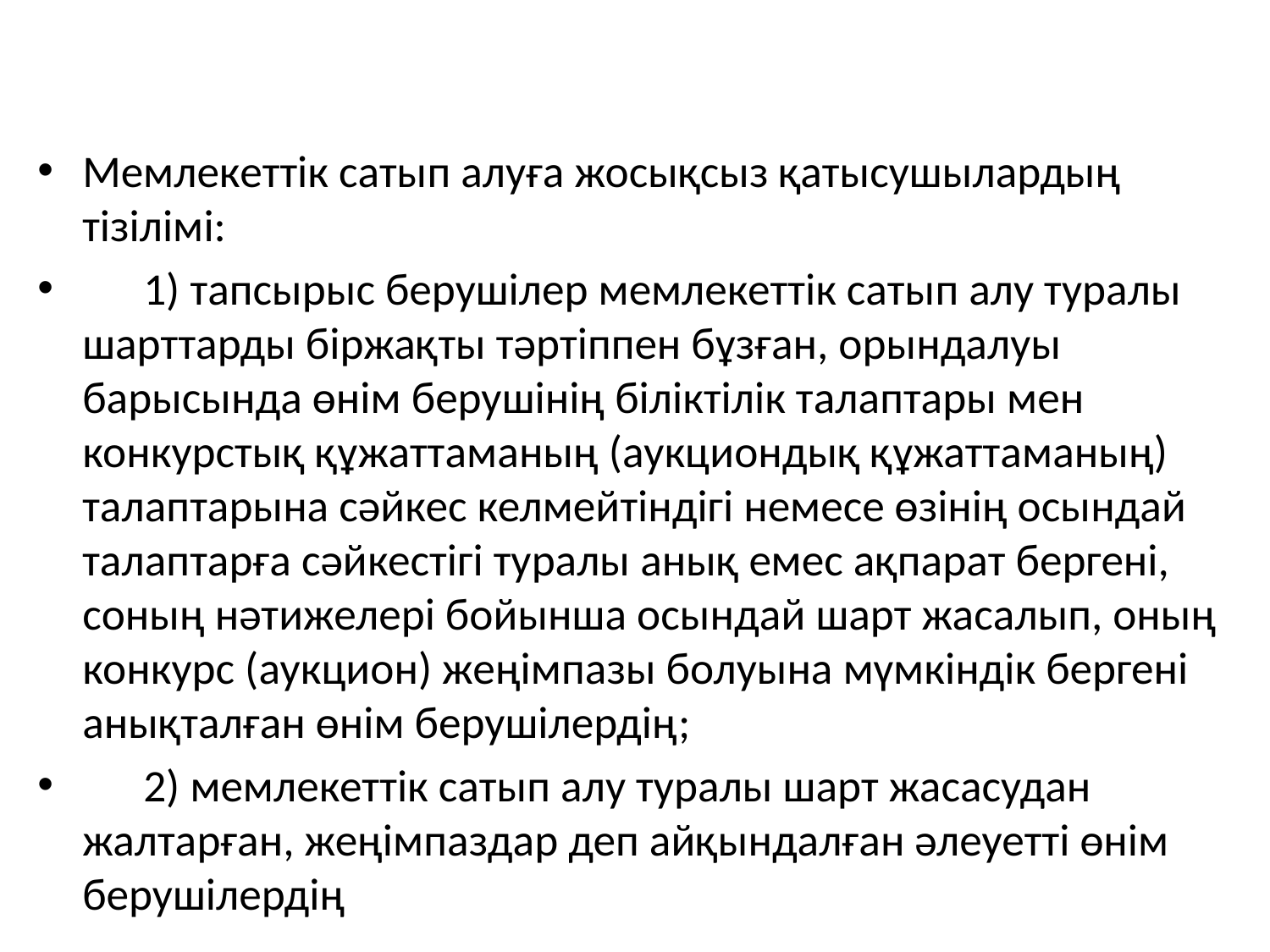

Мемлекеттік сатып алуға жосықсыз қатысушылардың тізілімі:
      1) тапсырыс берушілер мемлекеттік сатып алу туралы шарттарды біржақты тәртіппен бұзған, орындалуы барысында өнім берушінің біліктілік талаптары мен конкурстық құжаттаманың (аукциондық құжаттаманың) талаптарына сәйкес келмейтіндігі немесе өзінің осындай талаптарға сәйкестігі туралы анық емес ақпарат бергені, соның нәтижелері бойынша осындай шарт жасалып, оның конкурс (аукцион) жеңімпазы болуына мүмкіндік бергені анықталған өнім берушілердің;
      2) мемлекеттік сатып алу туралы шарт жасасудан жалтарған, жеңімпаздар деп айқындалған әлеуетті өнім берушілердің